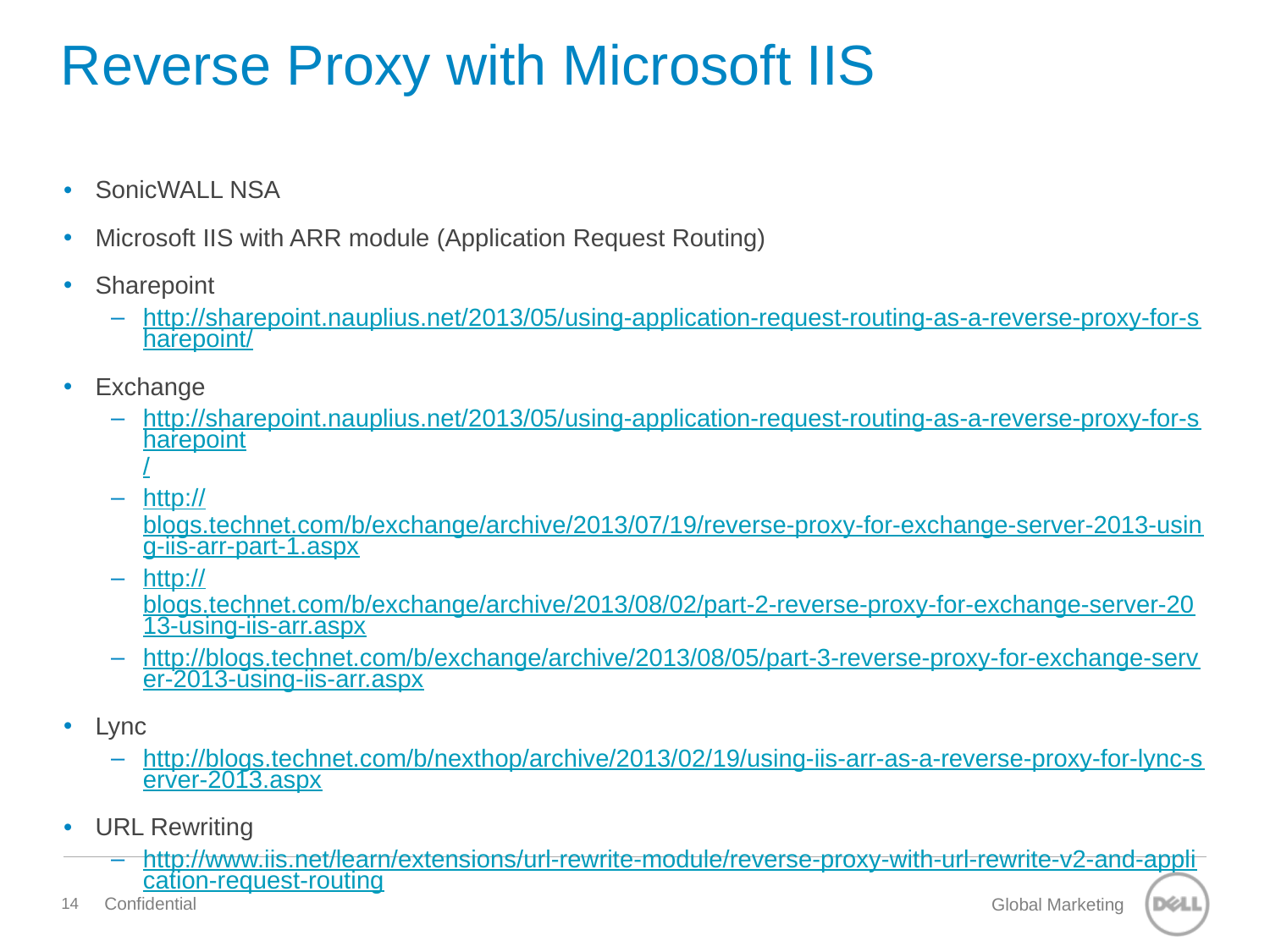

# Reverse Proxy with Microsoft IIS
SonicWALL NSA
Microsoft IIS with ARR module (Application Request Routing)
Sharepoint
http://sharepoint.nauplius.net/2013/05/using-application-request-routing-as-a-reverse-proxy-for-sharepoint/
Exchange
http://sharepoint.nauplius.net/2013/05/using-application-request-routing-as-a-reverse-proxy-for-sharepoint/
http://blogs.technet.com/b/exchange/archive/2013/07/19/reverse-proxy-for-exchange-server-2013-using-iis-arr-part-1.aspx
http://blogs.technet.com/b/exchange/archive/2013/08/02/part-2-reverse-proxy-for-exchange-server-2013-using-iis-arr.aspx
http://blogs.technet.com/b/exchange/archive/2013/08/05/part-3-reverse-proxy-for-exchange-server-2013-using-iis-arr.aspx
Lync
http://blogs.technet.com/b/nexthop/archive/2013/02/19/using-iis-arr-as-a-reverse-proxy-for-lync-server-2013.aspx
URL Rewriting
http://www.iis.net/learn/extensions/url-rewrite-module/reverse-proxy-with-url-rewrite-v2-and-application-request-routing